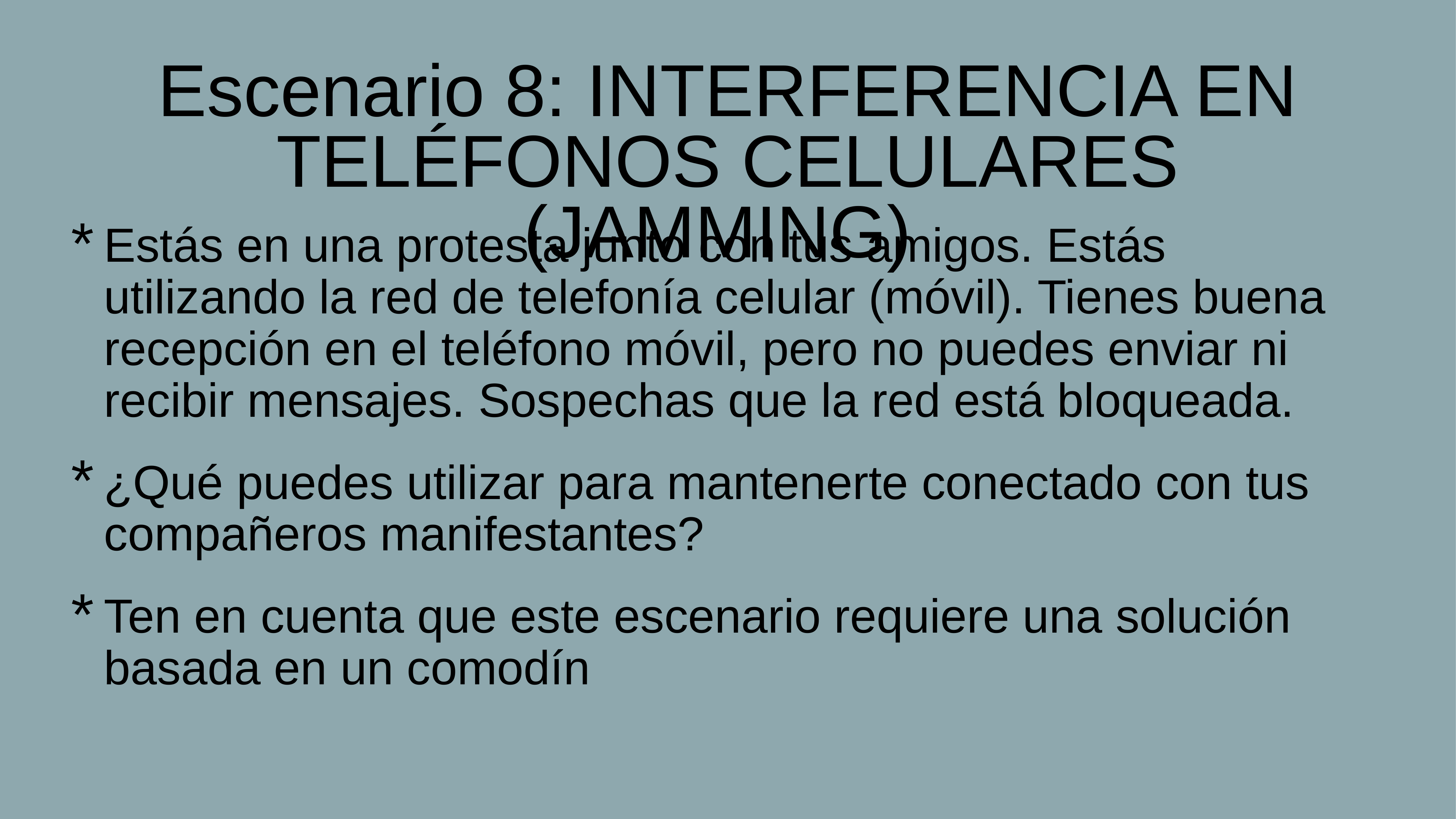

Escenario 8: INTERFERENCIA EN TELÉFONOS CELULARES (JAMMING)

Estás en una protesta junto con tus amigos. Estás utilizando la red de telefonía celular (móvil). Tienes buena recepción en el teléfono móvil, pero no puedes enviar ni recibir mensajes. Sospechas que la red está bloqueada.
¿Qué puedes utilizar para mantenerte conectado con tus compañeros manifestantes?
Ten en cuenta que este escenario requiere una solución basada en un comodín